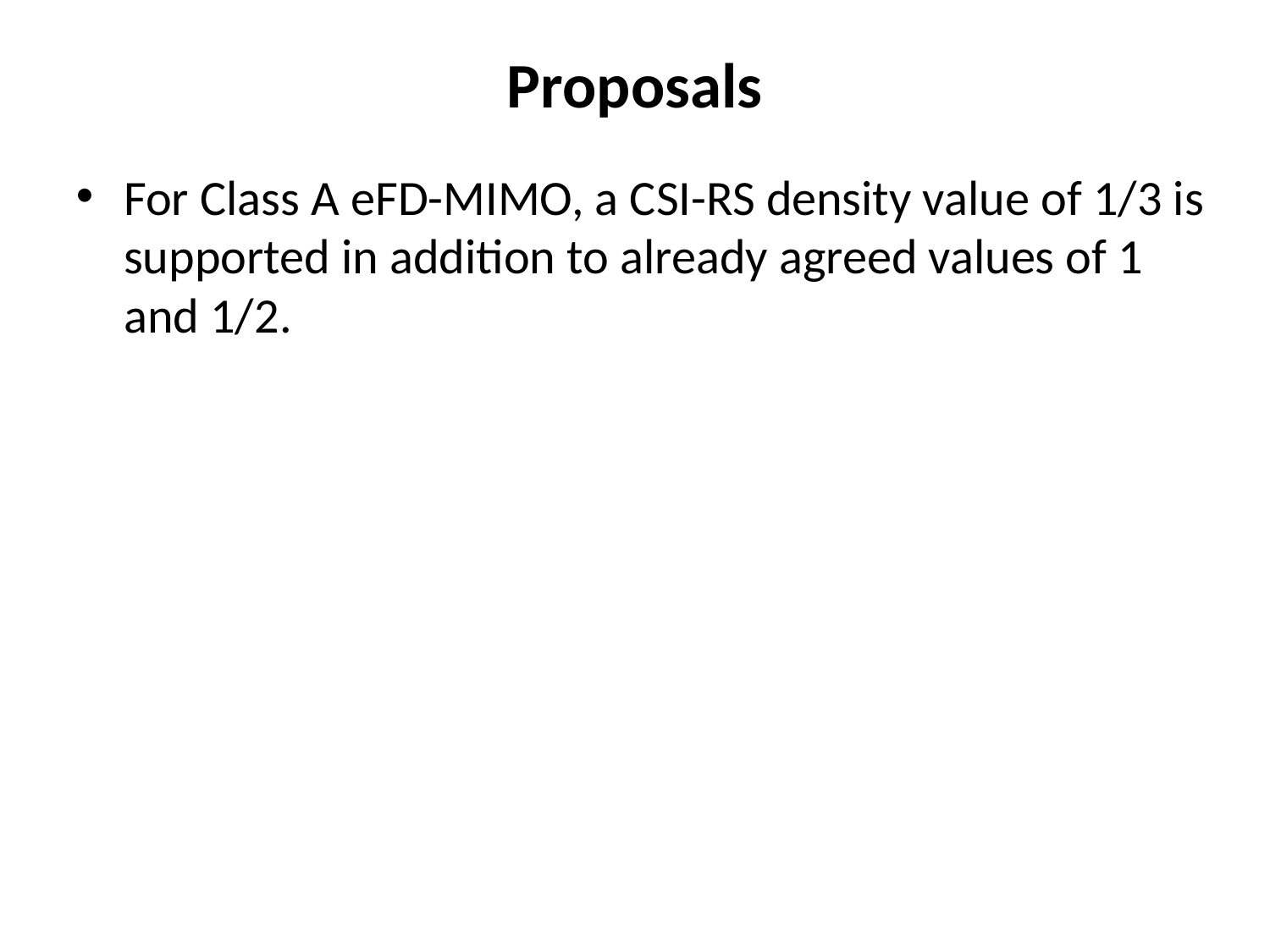

# Proposals
For Class A eFD-MIMO, a CSI-RS density value of 1/3 is supported in addition to already agreed values of 1 and 1/2.